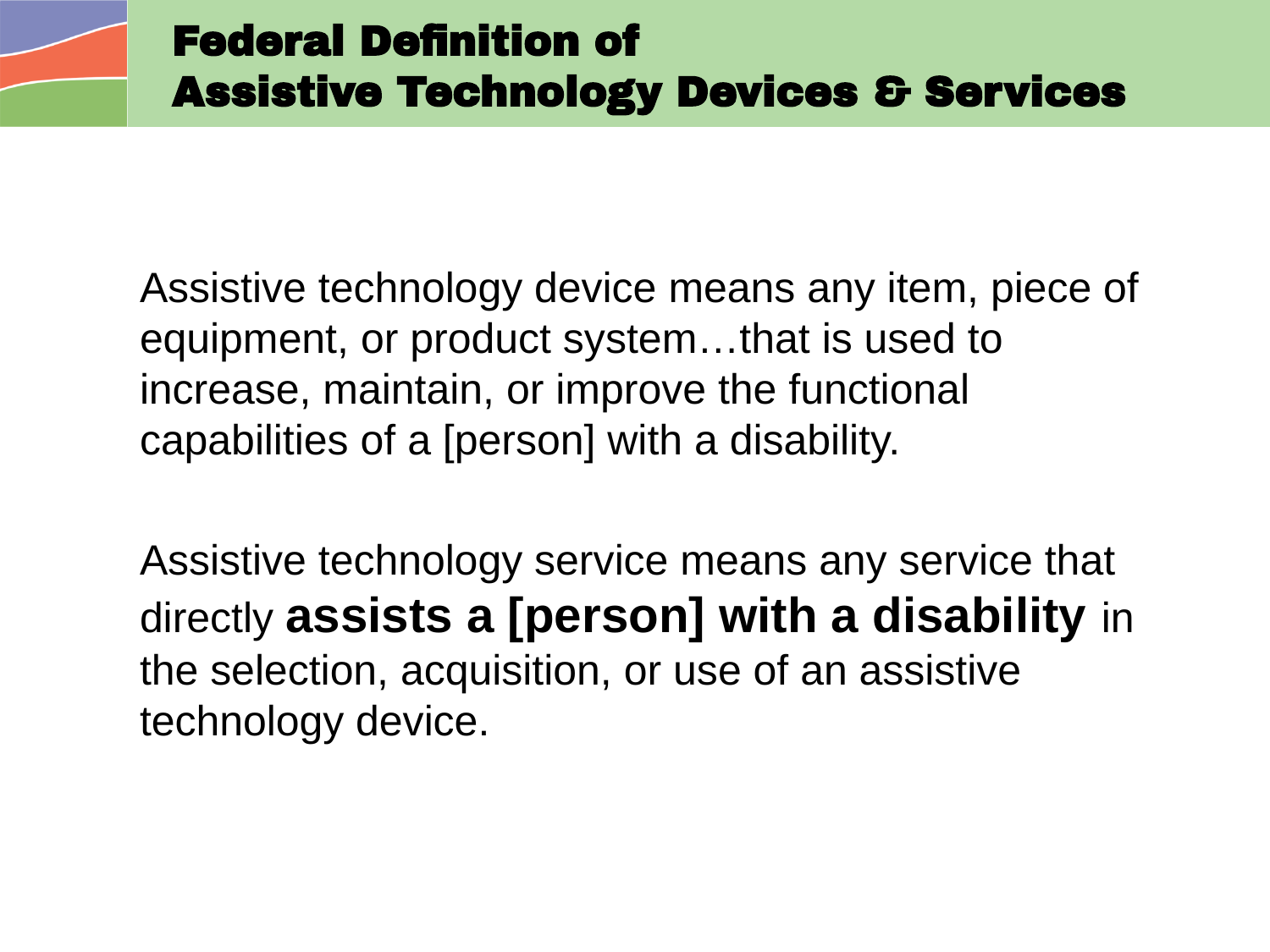

# Federal Definition of Assistive Technology Devices & Services
Assistive technology device means any item, piece of equipment, or product system…that is used to increase, maintain, or improve the functional capabilities of a [person] with a disability.

Assistive technology service means any service that directly assists a [person] with a disability in the selection, acquisition, or use of an assistive technology device.